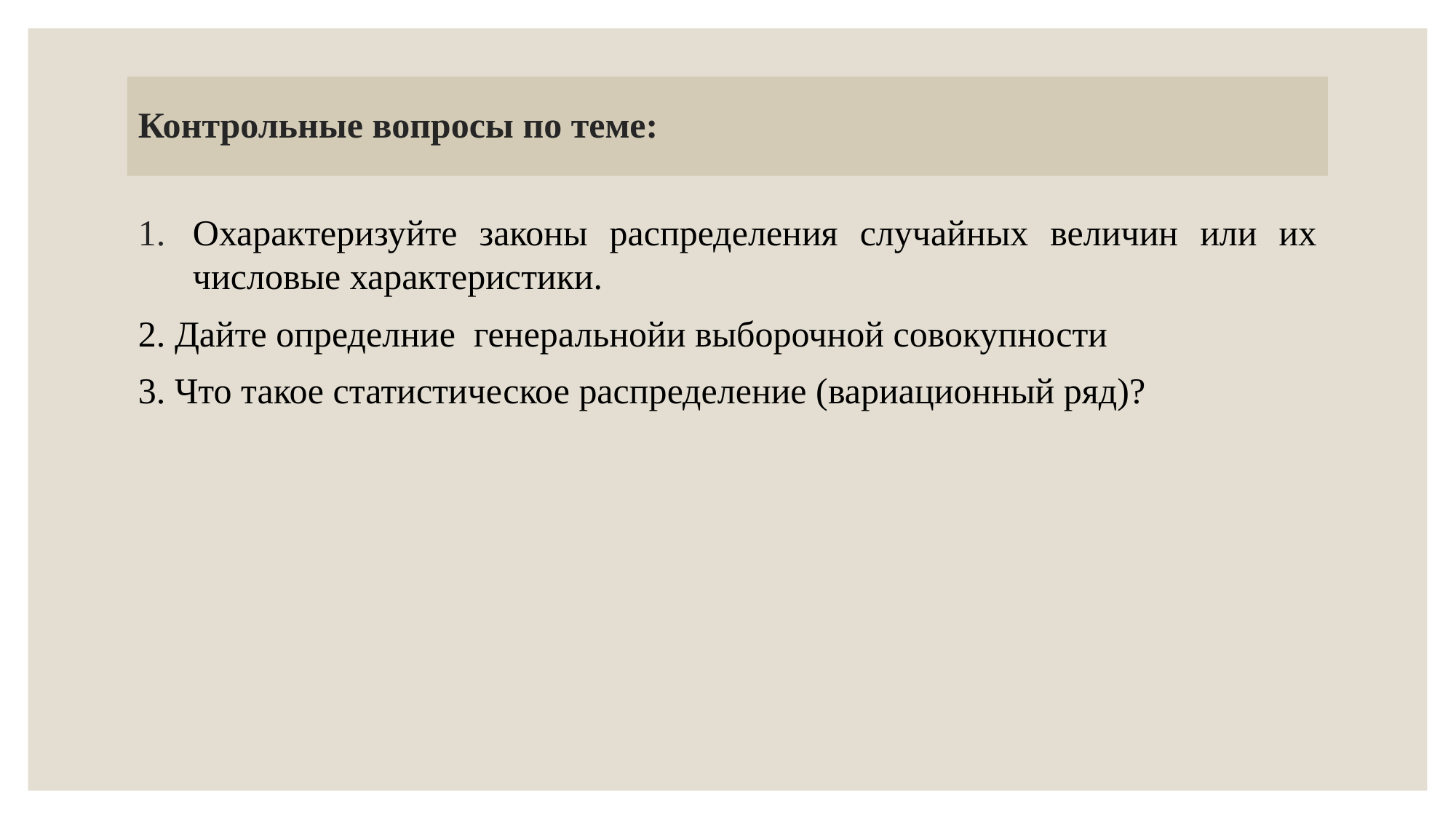

# Контрольные вопросы по теме:
Охарактеризуйте законы распределения случайных величин или их числовые характеристики.
2. Дайте определние  генеральнойи выборочной совокупности
3. Что такое статистическое распределение (вариационный ряд)?